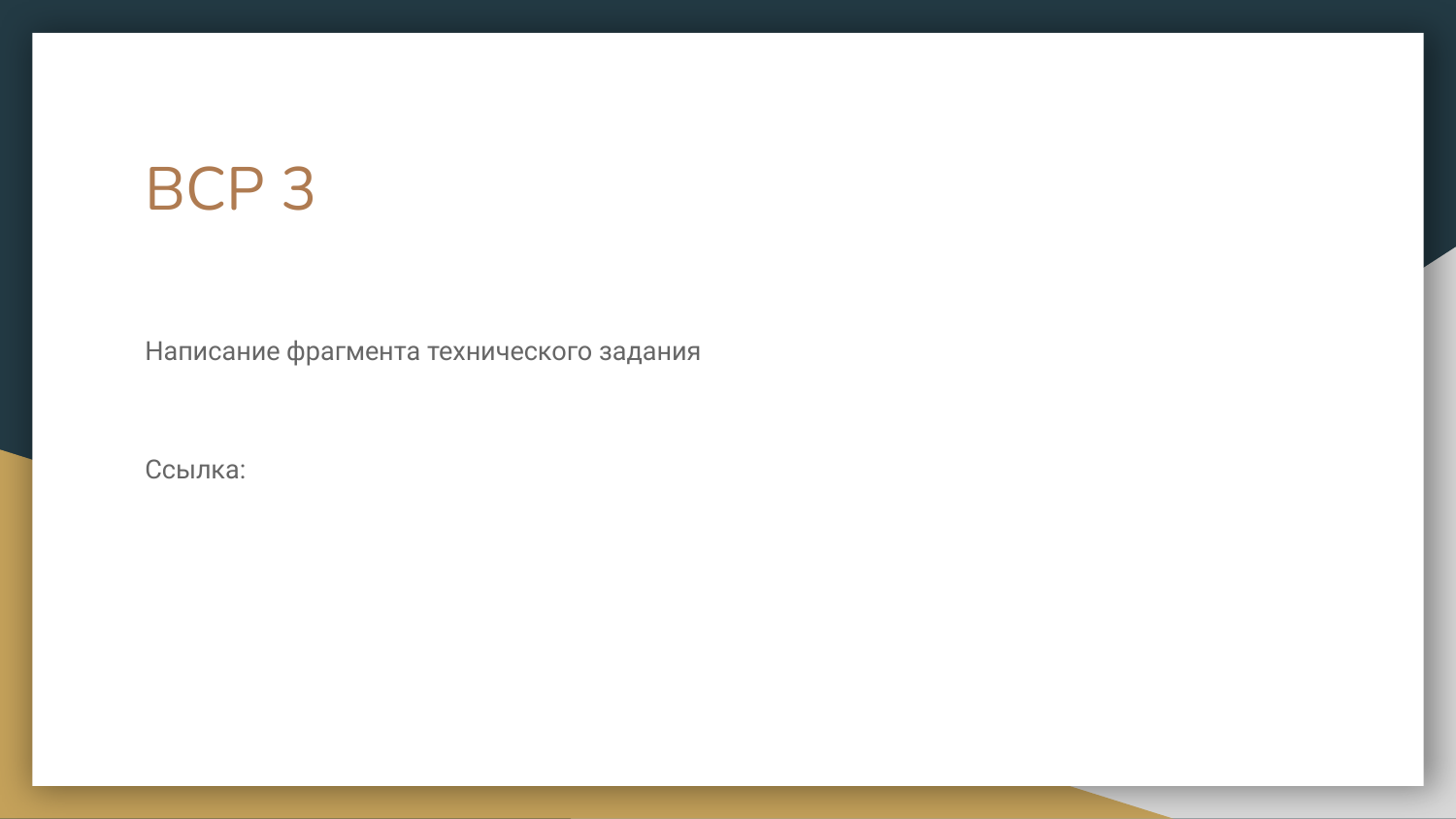

# ВСР 3
Написание фрагмента технического задания

Ссылка: